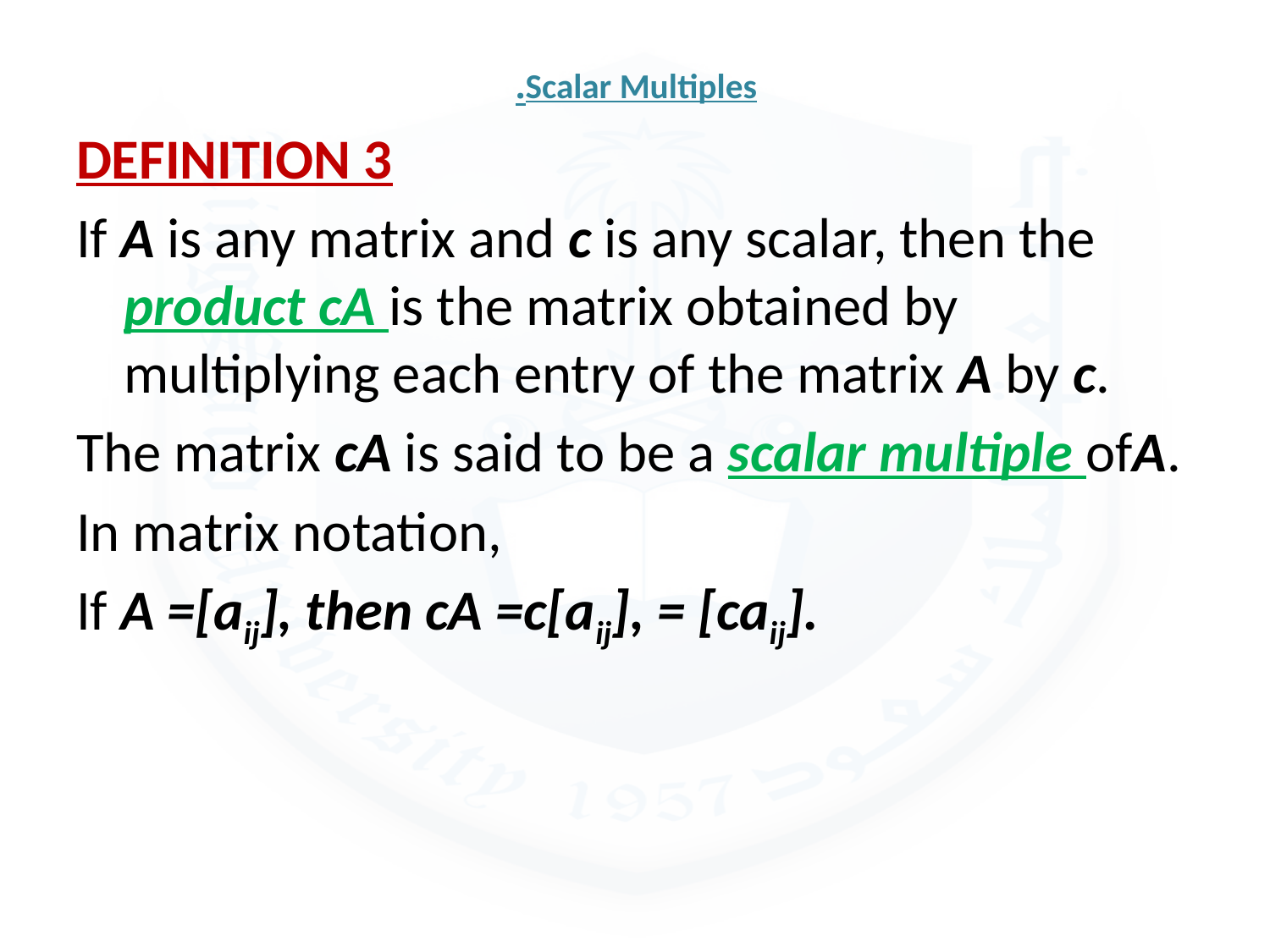

# Scalar Multiples.
DEFINITION 3
If A is any matrix and c is any scalar, then the product cA is the matrix obtained by multiplying each entry of the matrix A by c.
The matrix cA is said to be a scalar multiple ofA.
In matrix notation,
If A =[aij], then cA =c[aij], = [caij].